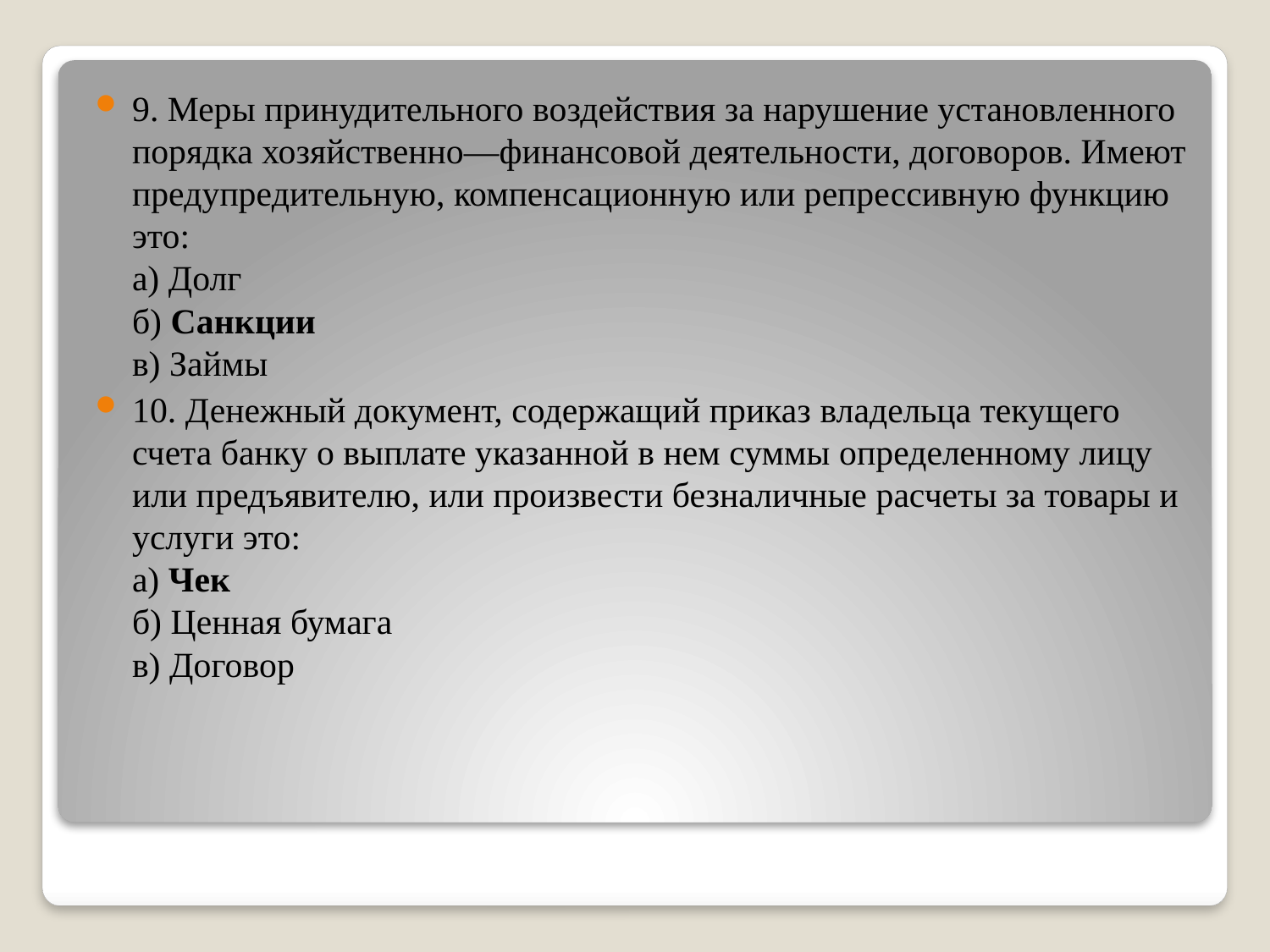

9. Меры принудительного воздействия за нарушение установленного порядка хозяйственно—финансовой деятельности, договоров. Имеют предупредительную, компенсационную или репрессивную функцию это:
а) Долг
б) Санкции
в) Займы
10. Денежный документ, содержащий приказ владельца текущего счета банку о выплате указанной в нем суммы определенному лицу или предъявителю, или произвести безналичные расчеты за товары и услуги это:
а) Чек
б) Ценная бумага
в) Договор

#